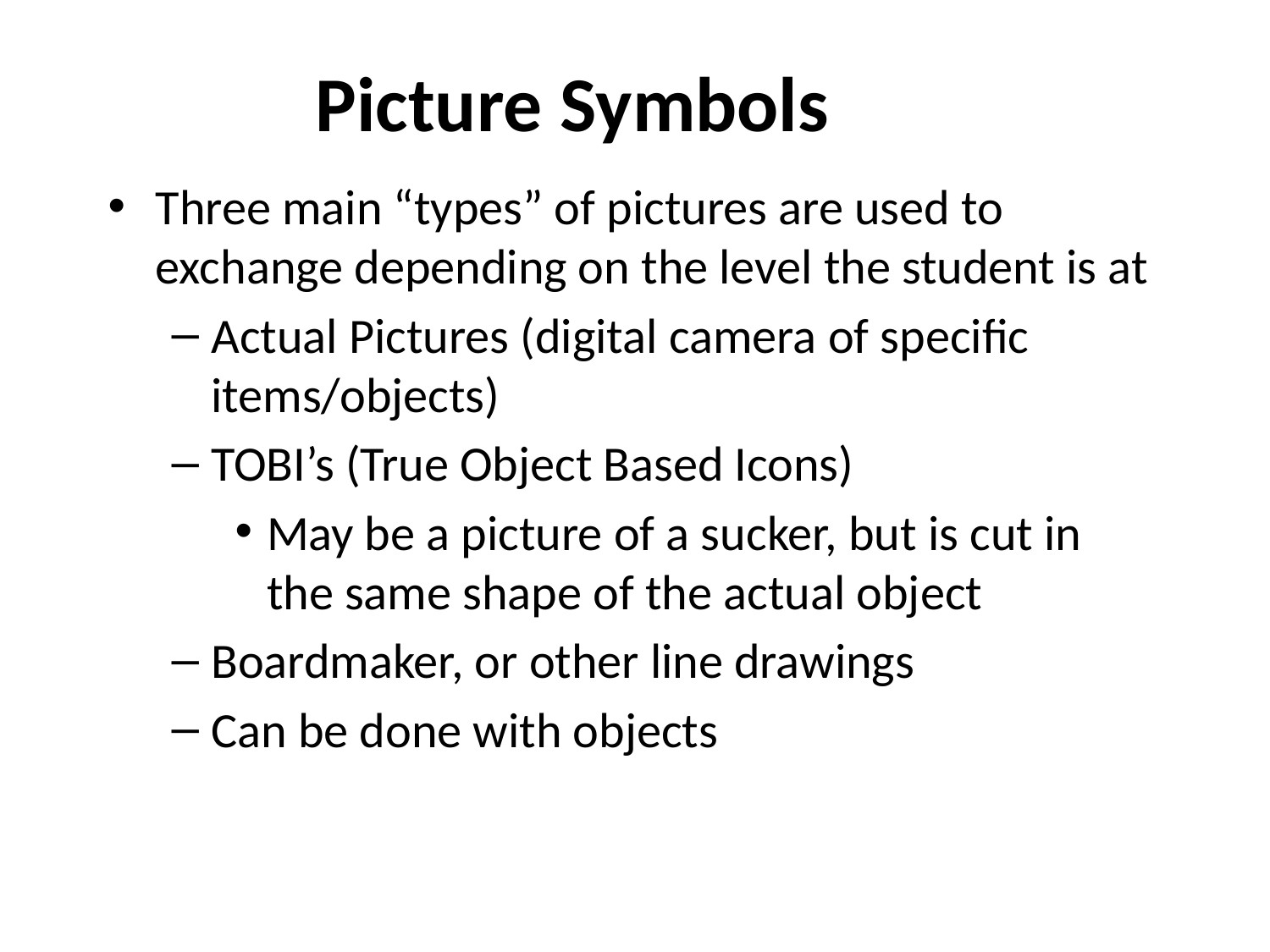

# Picture Symbols
Three main “types” of pictures are used to exchange depending on the level the student is at
Actual Pictures (digital camera of specific items/objects)
TOBI’s (True Object Based Icons)
May be a picture of a sucker, but is cut in the same shape of the actual object
Boardmaker, or other line drawings
Can be done with objects